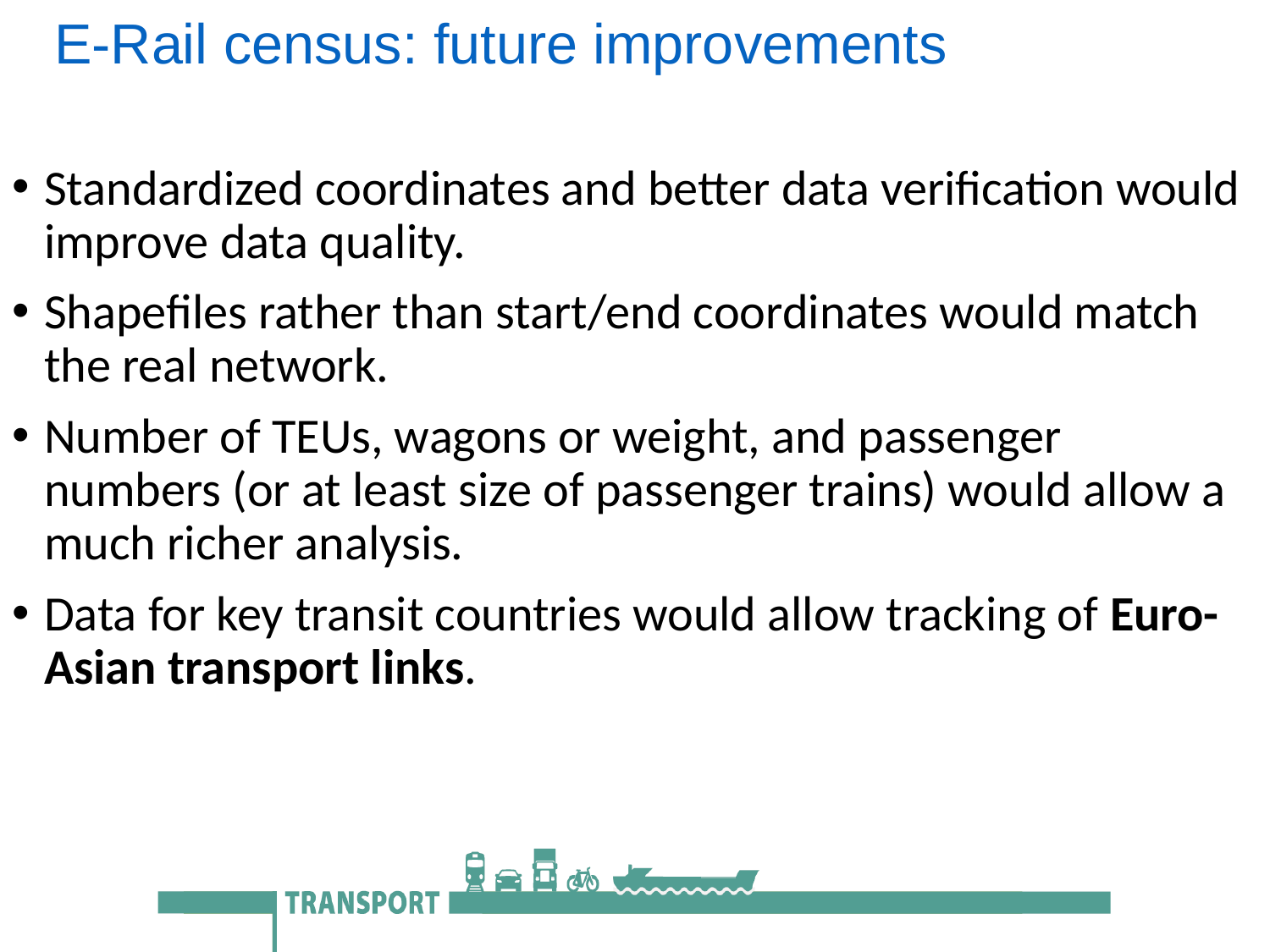

E-Rail census: future improvements
Standardized coordinates and better data verification would improve data quality.
Shapefiles rather than start/end coordinates would match the real network.
Number of TEUs, wagons or weight, and passenger numbers (or at least size of passenger trains) would allow a much richer analysis.
Data for key transit countries would allow tracking of Euro-Asian transport links.